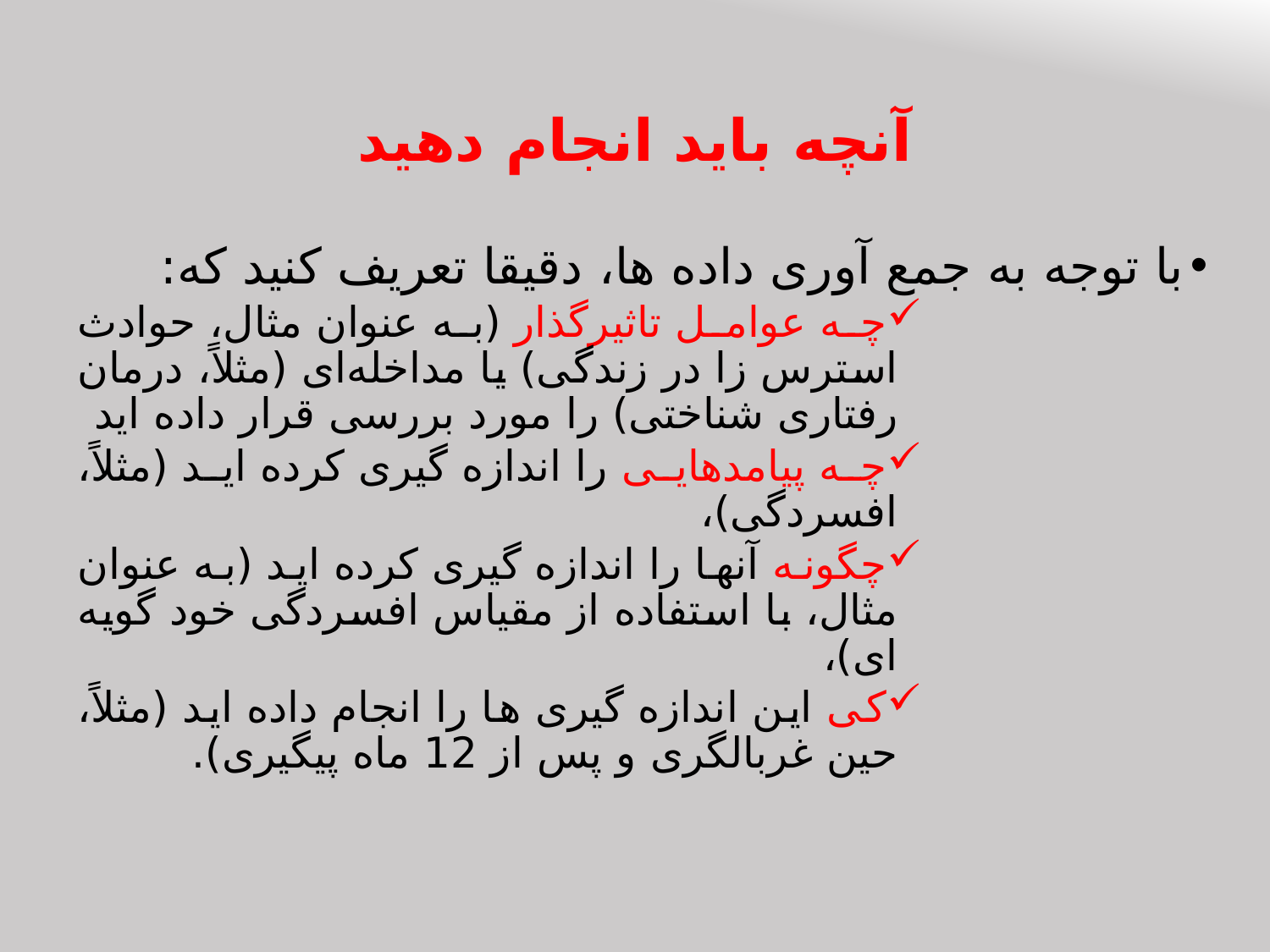

# آنچه باید انجام دهید
با توجه به جمع آوری داده ها، دقیقا تعریف کنید که:
چه عوامل تاثیرگذار (به عنوان مثال، حوادث استرس زا در زندگی) یا مداخله‌ای (مثلاً، درمان رفتاری شناختی) را مورد بررسی قرار داده اید
چه پیامدهایی را اندازه گیری کرده اید (مثلاً، افسردگی)،
چگونه آنها را اندازه گیری کرده اید (به عنوان مثال، با استفاده از مقیاس افسردگی خود گویه ای)،
کی این اندازه گیری ها را انجام داده اید (مثلاً، حین غربالگری و پس از 12 ماه پیگیری).